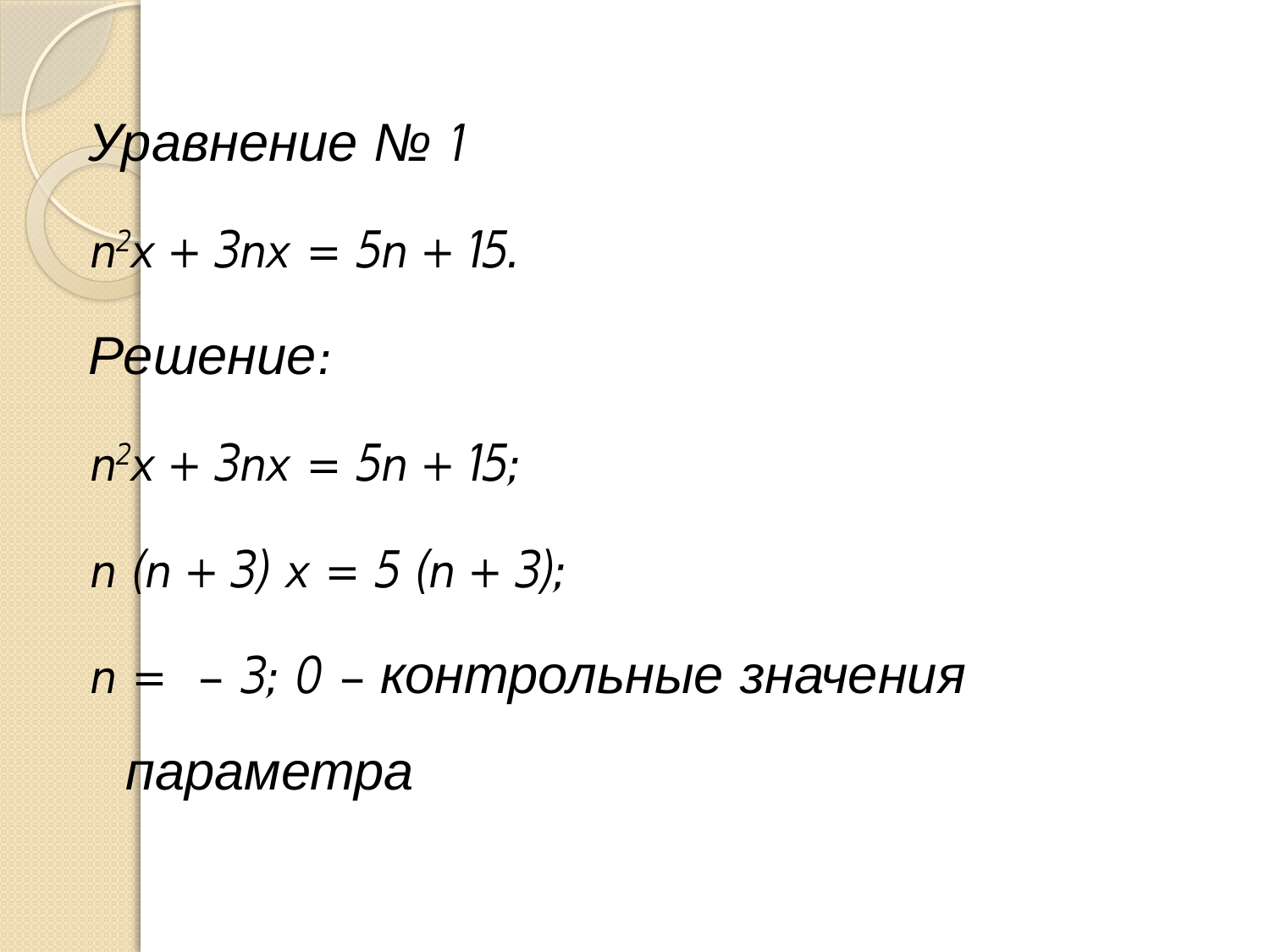

Уравнение № 1
n2x + 3nx = 5n + 15.
Решение:
n2x + 3nx = 5n + 15;
n (n + 3) x = 5 (n + 3);
n =  – 3; 0 – контрольные значения параметра